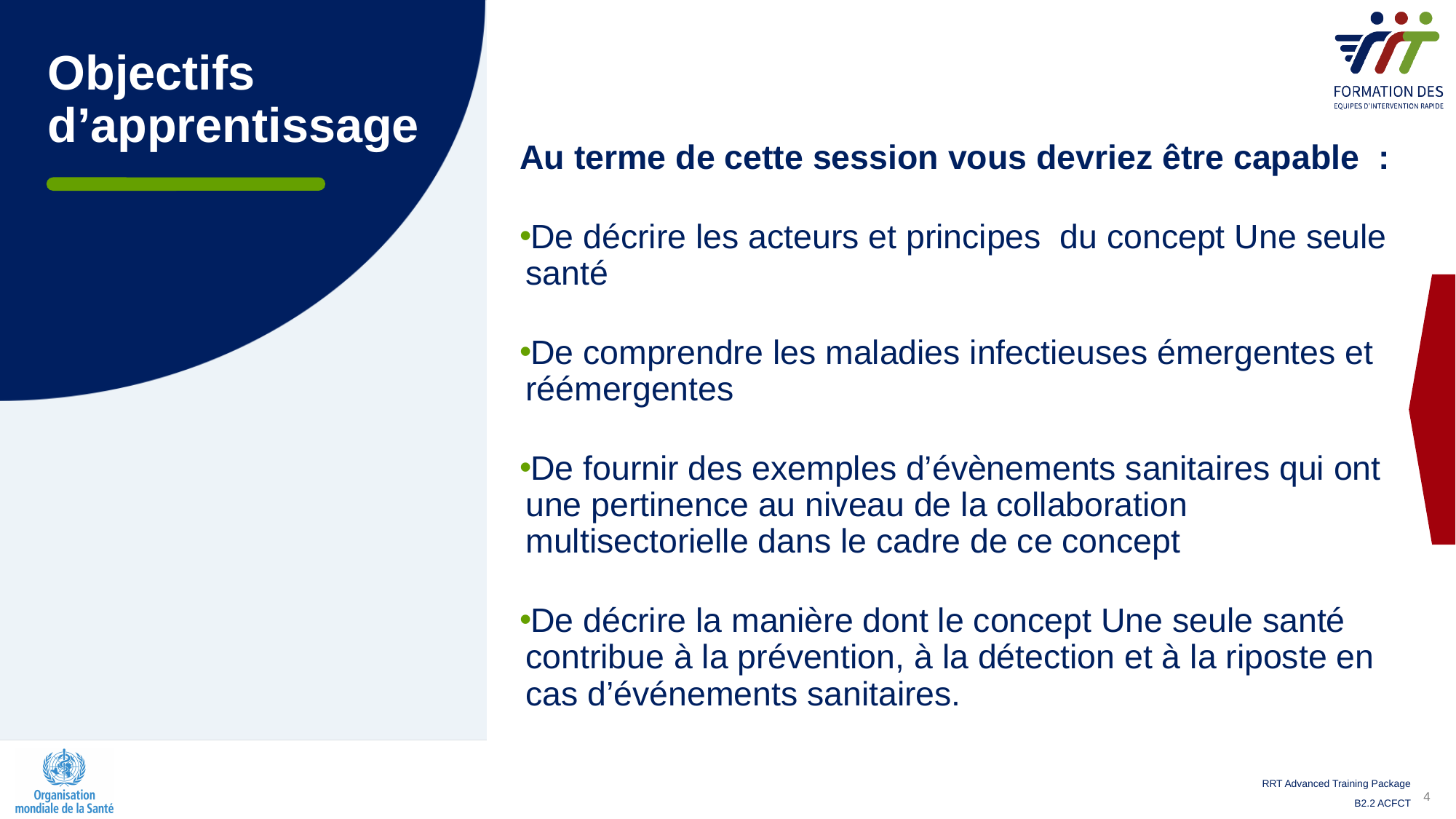

Objectifs d’apprentissage

Au terme de cette session vous devriez être capable  :

De décrire les acteurs et principes  du concept Une seule santé

De comprendre les maladies infectieuses émergentes et réémergentes

De fournir des exemples d’évènements sanitaires qui ont une pertinence au niveau de la collaboration multisectorielle dans le cadre de ce concept

De décrire la manière dont le concept Une seule santé contribue à la prévention, à la détection et à la riposte en cas d’événements sanitaires.